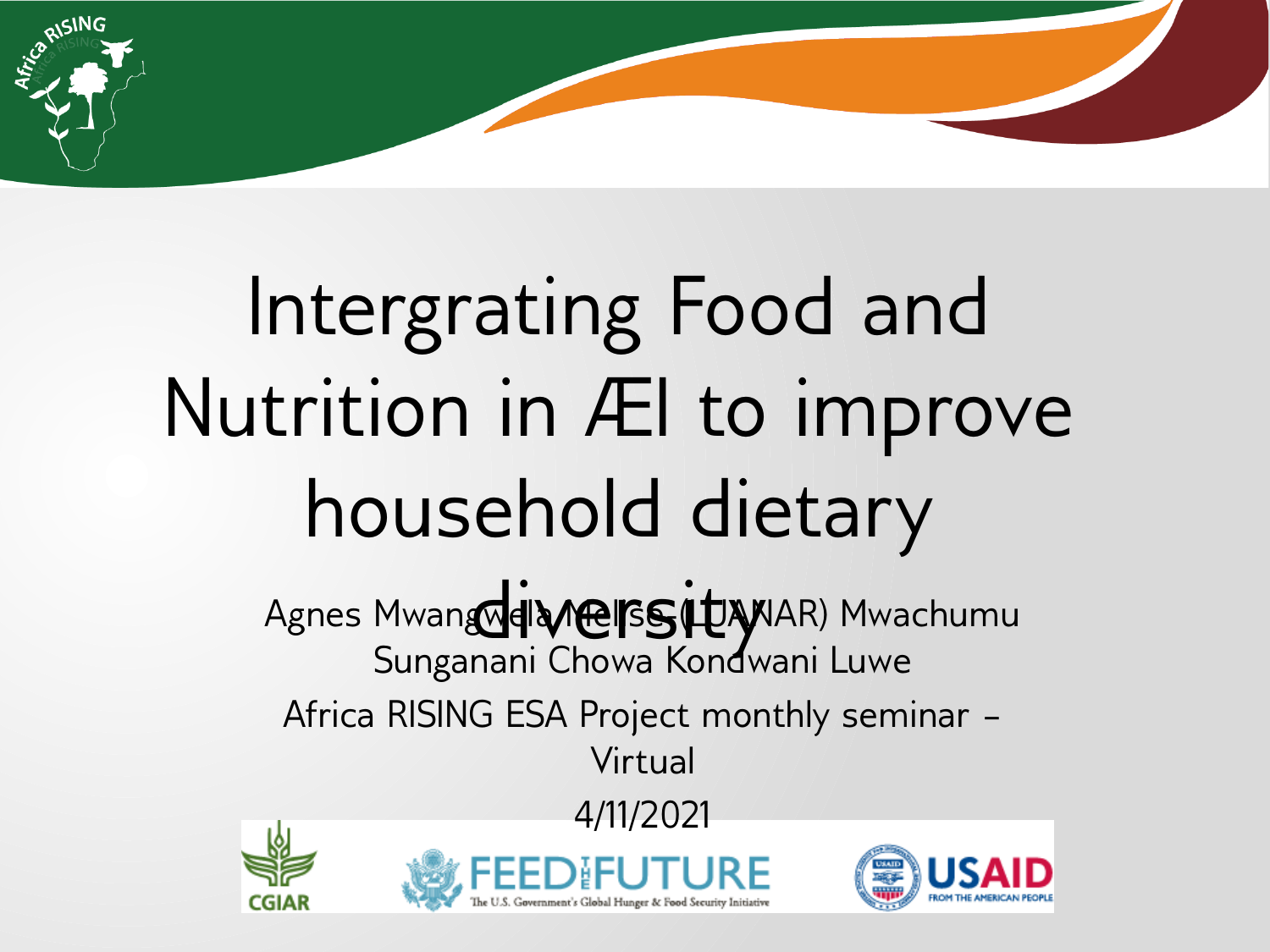

Intergrating Food and Nutrition in AEI to improve household dietary diversity
Agnes Mwangwela Melise-(LUANAR) Mwachumu Sunganani Chowa Kondwani Luwe
Africa RISING ESA Project monthly seminar –Virtual
4/11/2021